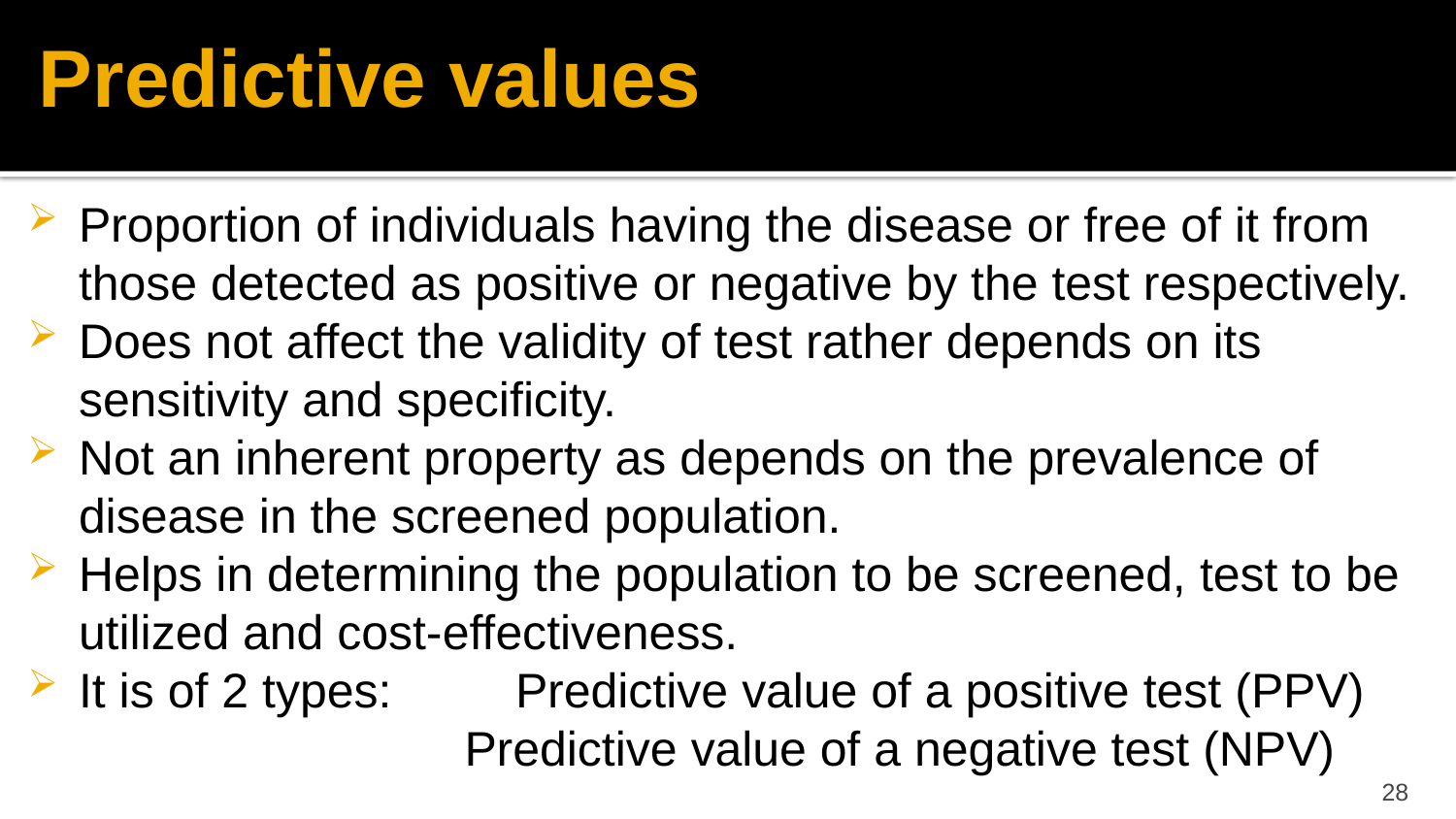

# Predictive values
Proportion of individuals having the disease or free of it from those detected as positive or negative by the test respectively.
Does not affect the validity of test rather depends on its sensitivity and specificity.
Not an inherent property as depends on the prevalence of disease in the screened population.
Helps in determining the population to be screened, test to be utilized and cost-effectiveness.
It is of 2 types: 	Predictive value of a positive test (PPV)
			Predictive value of a negative test (NPV)
28